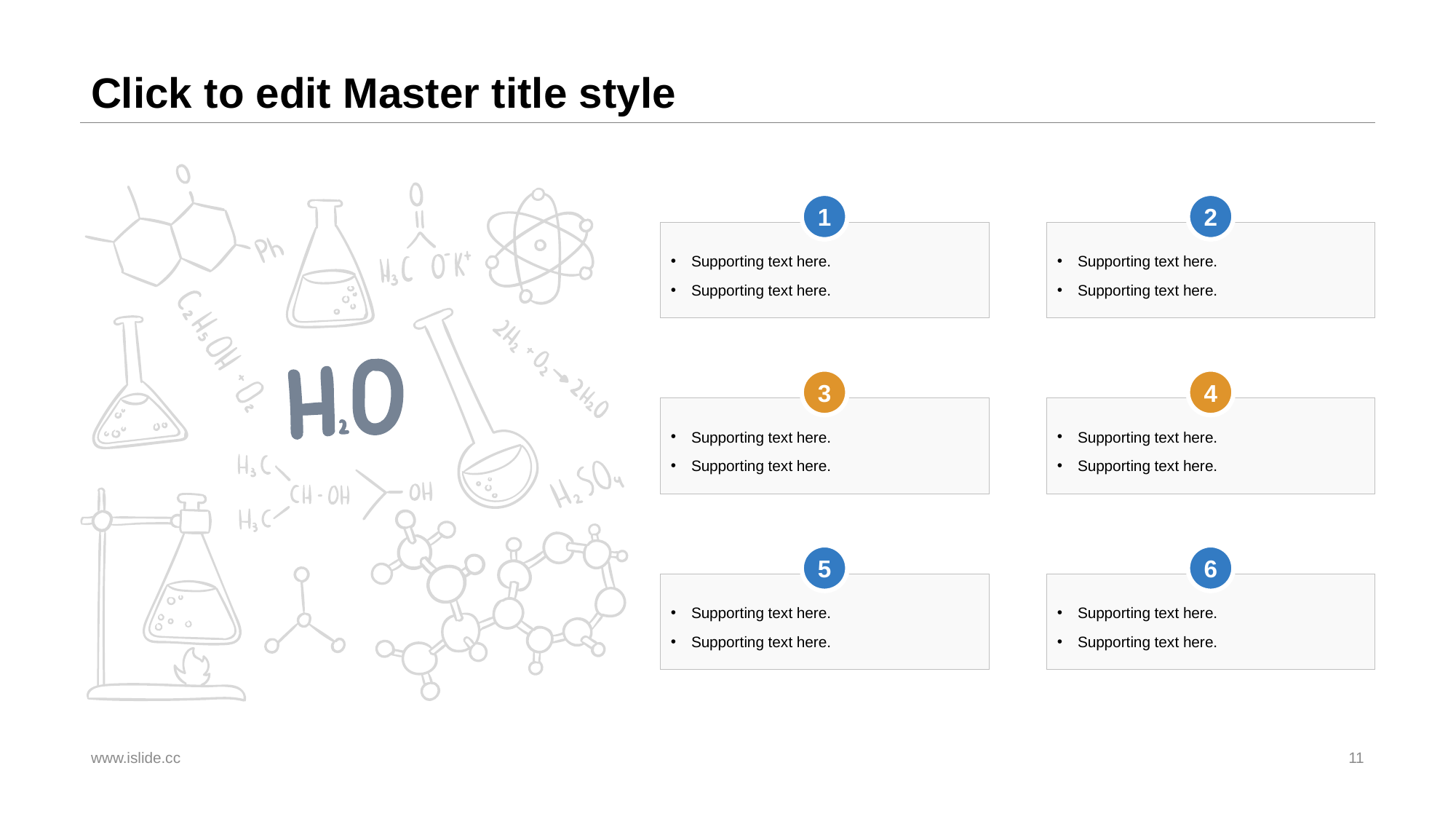

# Click to edit Master title style

1
2

Supporting text here.
Supporting text here.

Supporting text here.
Supporting text here.

3
4

Supporting text here.
Supporting text here.

Supporting text here.
Supporting text here.

5
6

Supporting text here.
Supporting text here.

Supporting text here.
Supporting text here.

www.islide.cc
11